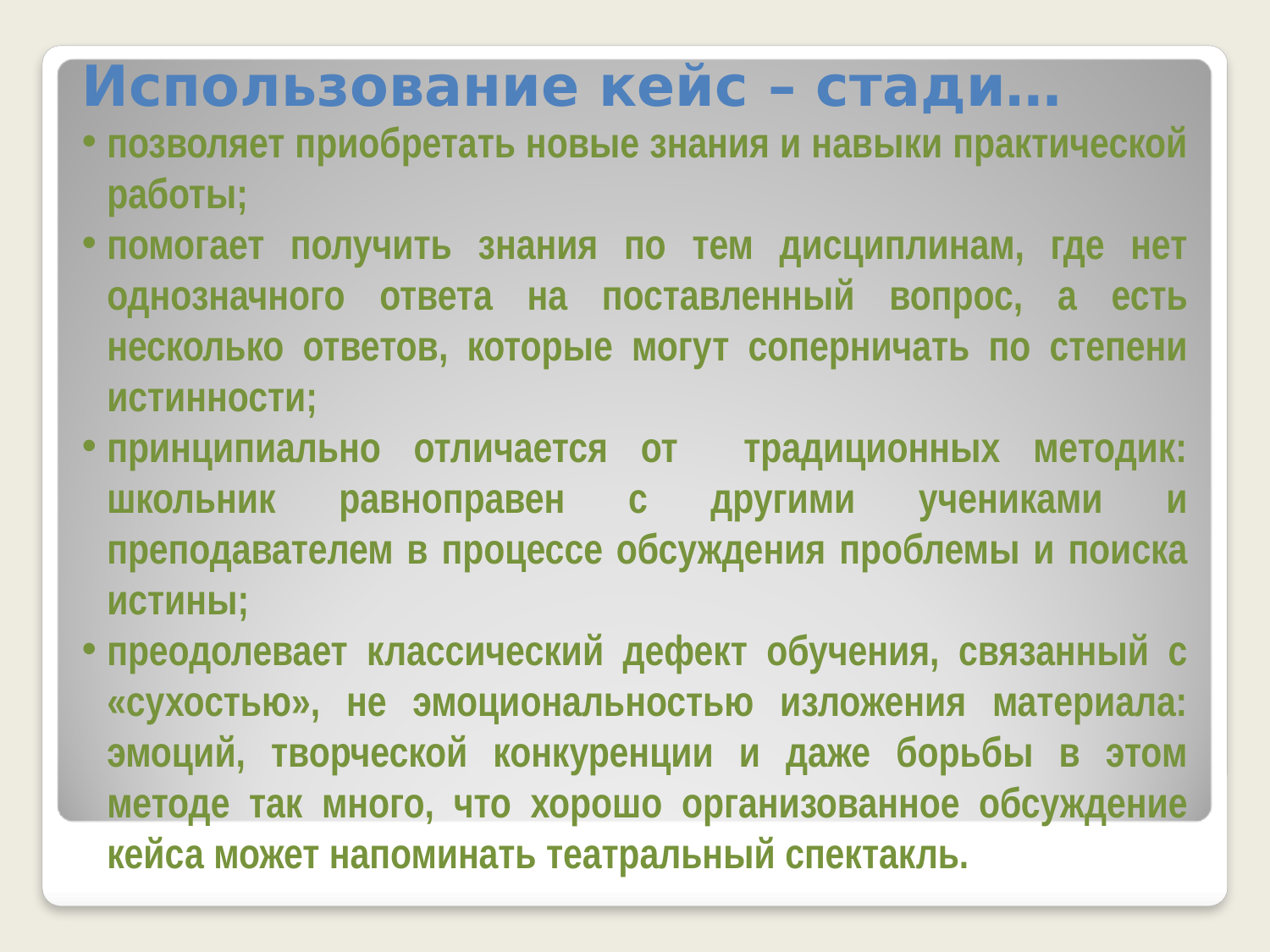

# Использование кейс – стади…
позволяет приобретать новые знания и навыки практической работы;
помогает получить знания по тем дисциплинам, где нет однозначного ответа на поставленный вопрос, а есть несколько ответов, которые могут соперничать по степени истинности;
принципиально отличается от  традиционных методик: школьник равноправен с другими учениками и преподавателем в процессе обсуждения проблемы и поиска истины;
преодолевает классический дефект обучения, связанный с «сухостью», не эмоциональностью изложения материала: эмоций, творческой конкуренции и даже борьбы в этом методе так много, что хорошо организованное обсуждение кейса может напоминать театральный спектакль.